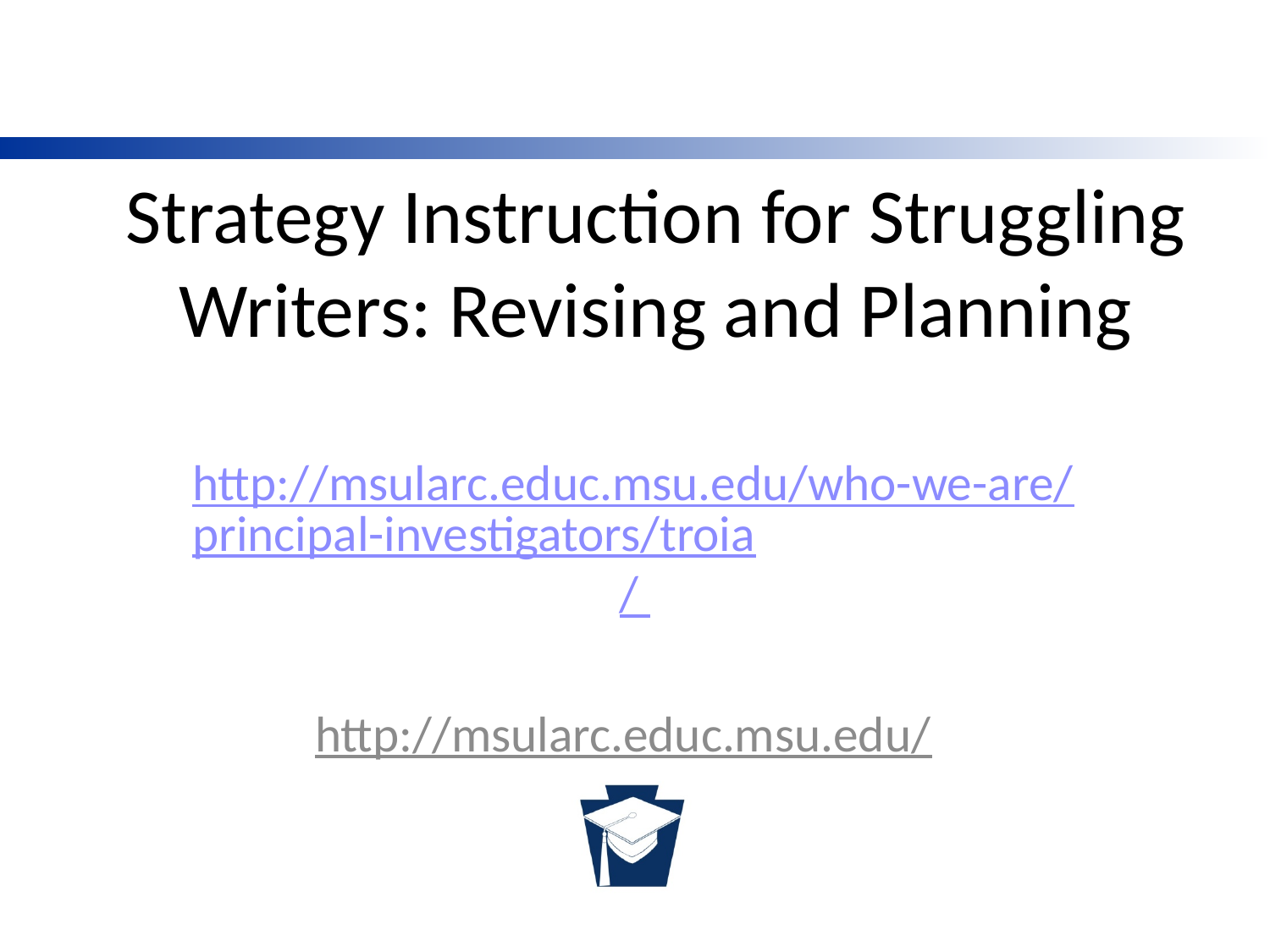

# Strategy Instruction for Struggling Writers: Revising and Planning
http://msularc.educ.msu.edu/who-we-are/principal-investigators/troia/

http://msularc.educ.msu.edu/